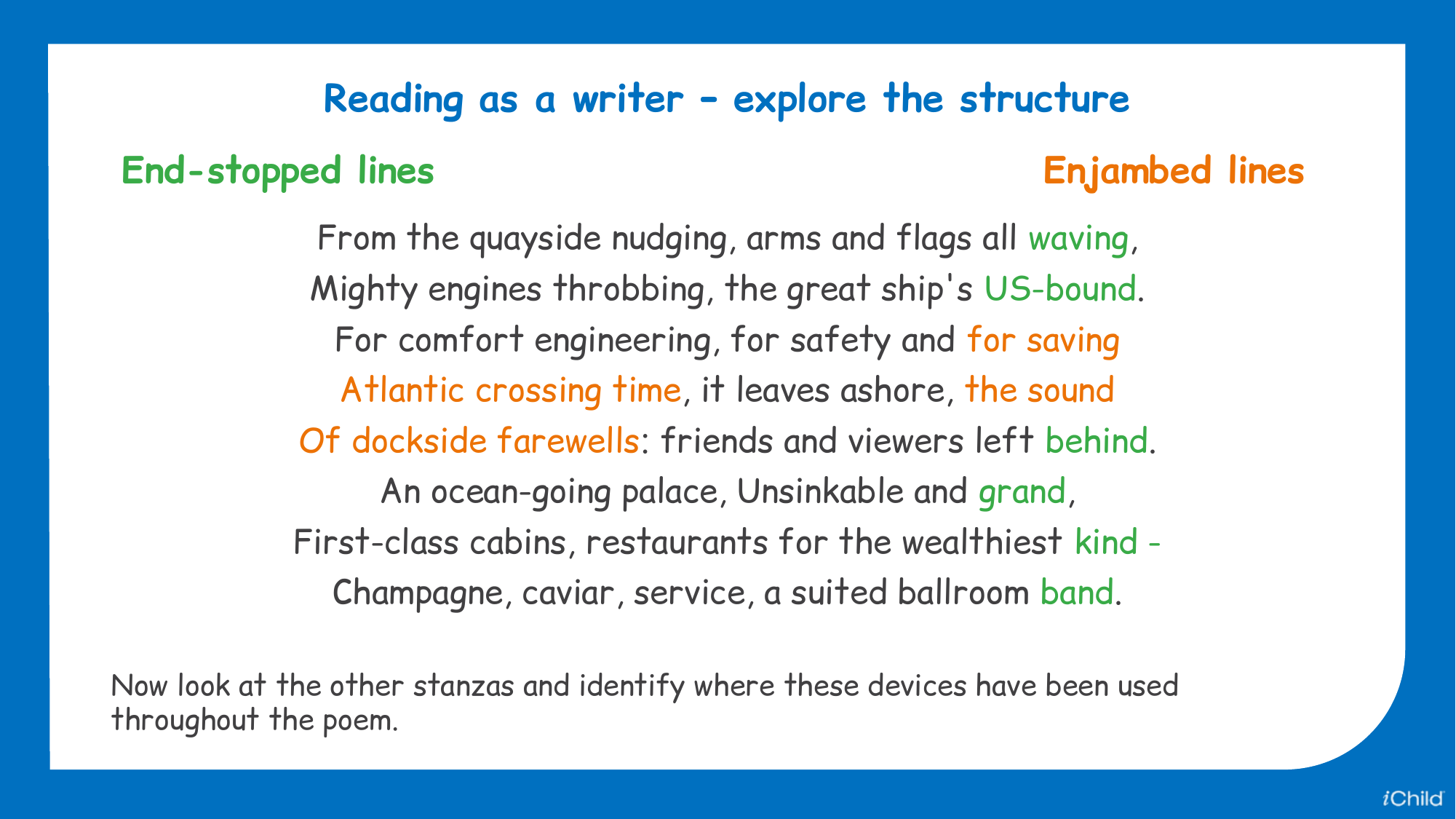

Reading as a writer – explore the structure
End-stopped lines
Enjambed lines
From the quayside nudging, arms and flags all waving,
Mighty engines throbbing, the great ship's US-bound.
For comfort engineering, for safety and for saving
Atlantic crossing time, it leaves ashore, the sound
Of dockside farewells: friends and viewers left behind.
An ocean-going palace, Unsinkable and grand,
First-class cabins, restaurants for the wealthiest kind -
Champagne, caviar, service, a suited ballroom band.
Now look at the other stanzas and identify where these devices have been used throughout the poem.